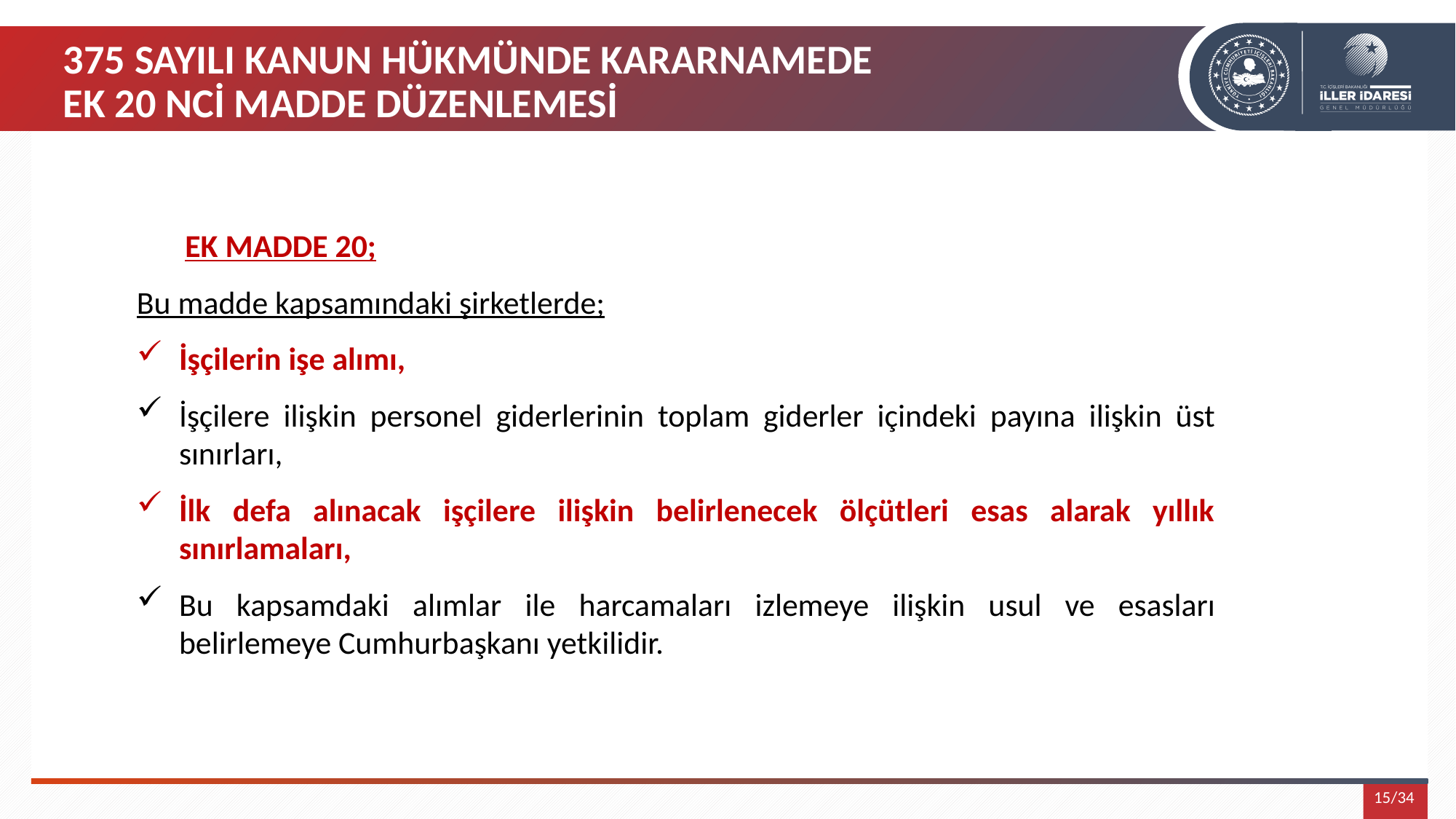

375 SAYILI KANUN HÜKMÜNDE KARARNAMEDE
EK 20 NCİ MADDE DÜZENLEMESİ
EK MADDE 20;
Bu madde kapsamındaki şirketlerde;
İşçilerin işe alımı,
İşçilere ilişkin personel giderlerinin toplam giderler içindeki payına ilişkin üst sınırları,
İlk defa alınacak işçilere ilişkin belirlenecek ölçütleri esas alarak yıllık sınırlamaları,
Bu kapsamdaki alımlar ile harcamaları izlemeye ilişkin usul ve esasları belirlemeye Cumhurbaşkanı yetkilidir.